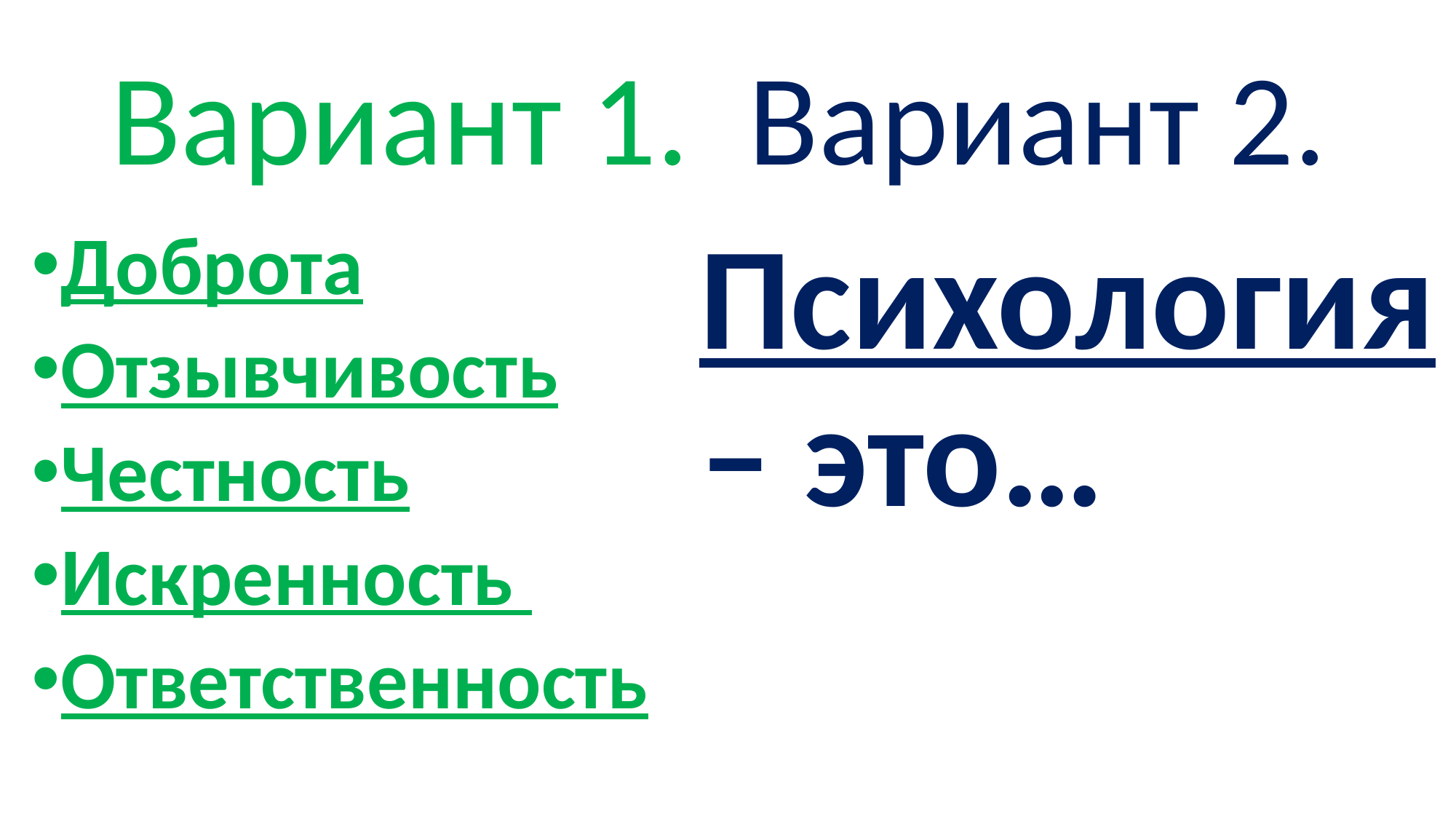

# Вариант 1.  Вариант 2.
Доброта
Отзывчивость
Честность
Искренность
Ответственность
Психология – это…